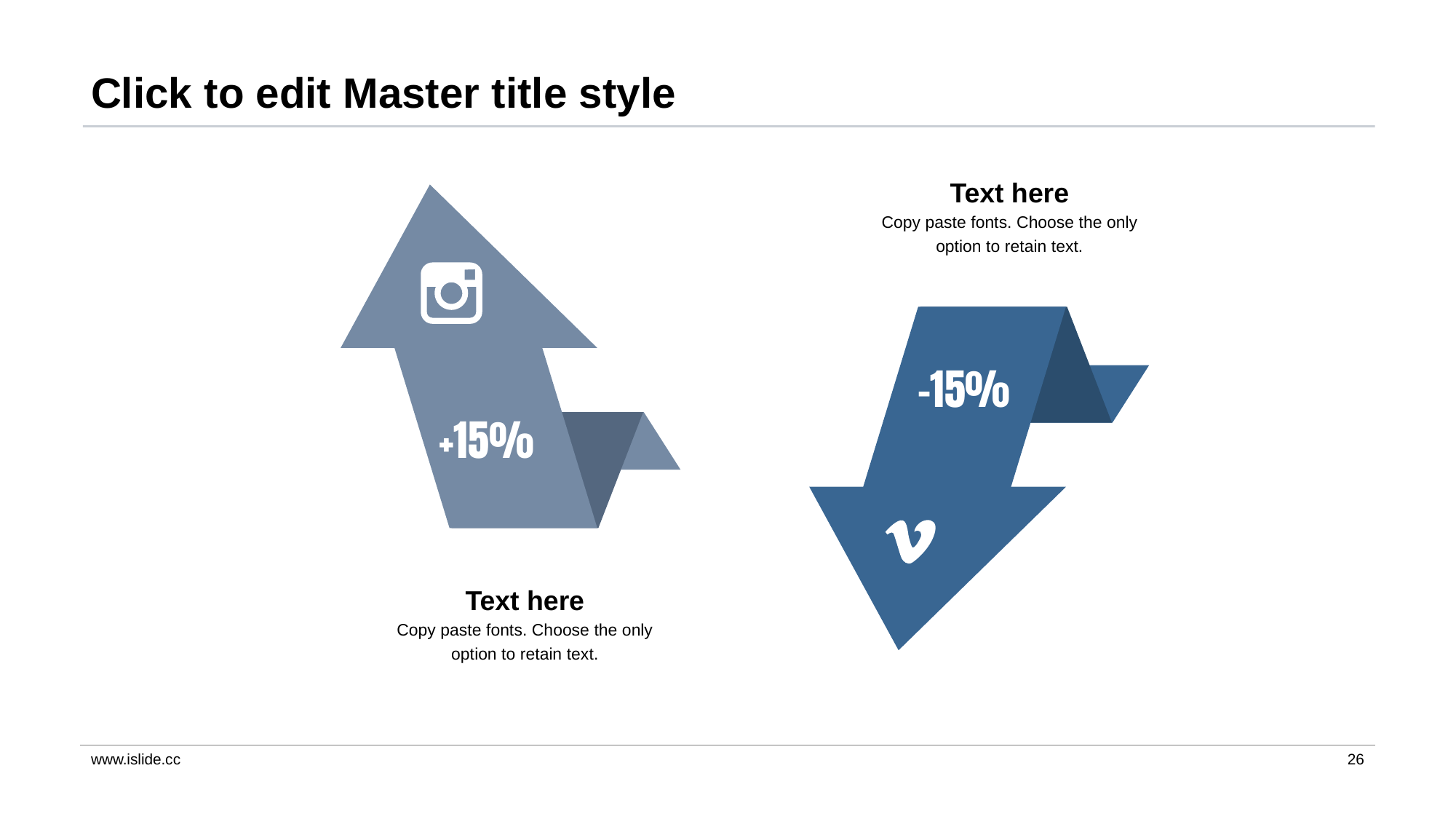

# Click to edit Master title style
Text here
Copy paste fonts. Choose the only option to retain text.

-15%

+15%
Text here
Copy paste fonts. Choose the only option to retain text.
www.islide.cc
26